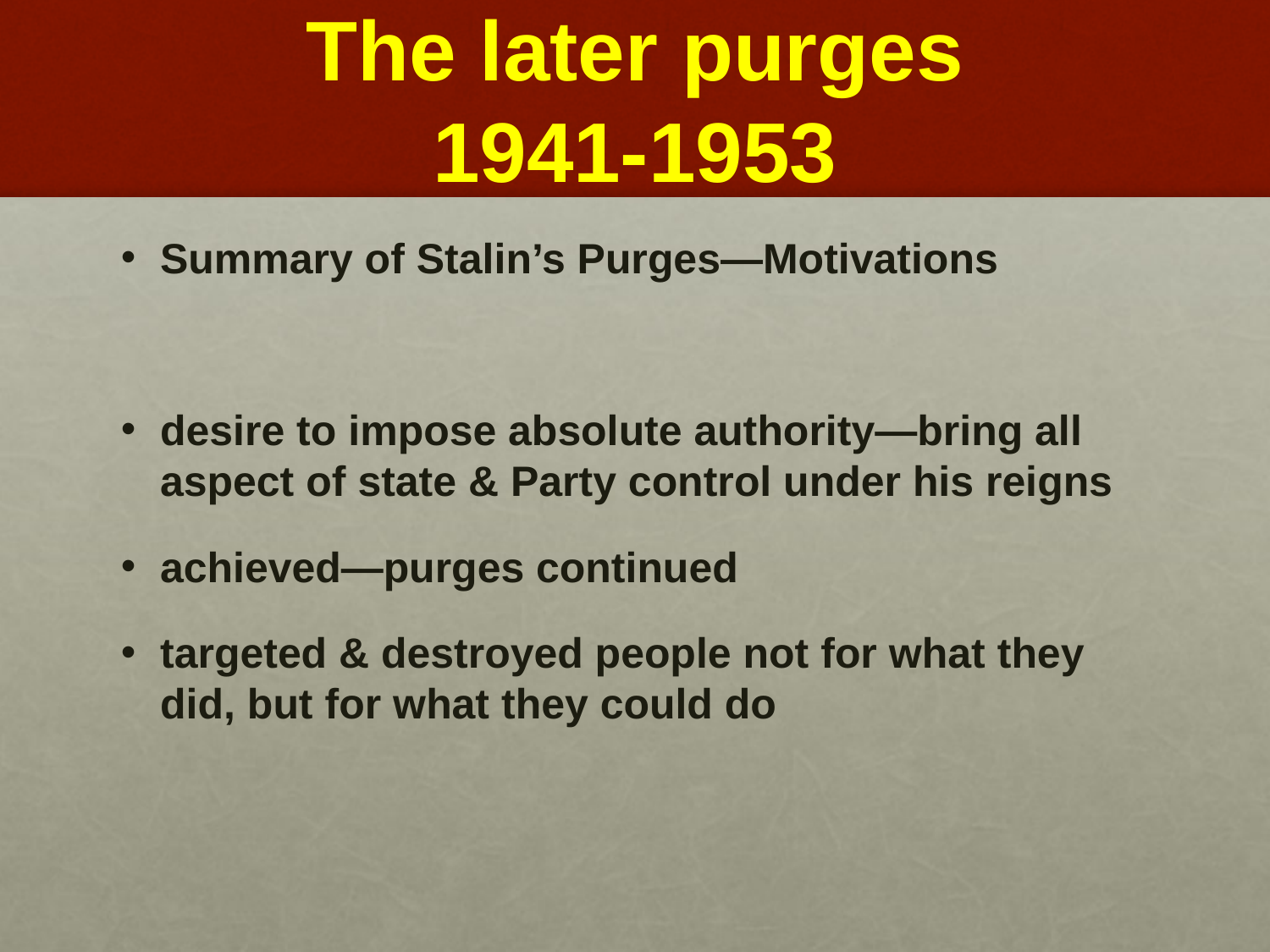

# The later purges 1941-1953
Summary of Stalin’s Purges—Motivations

desire to impose absolute authority—bring all aspect of state & Party control under his reigns
achieved—purges continued
targeted & destroyed people not for what they did, but for what they could do